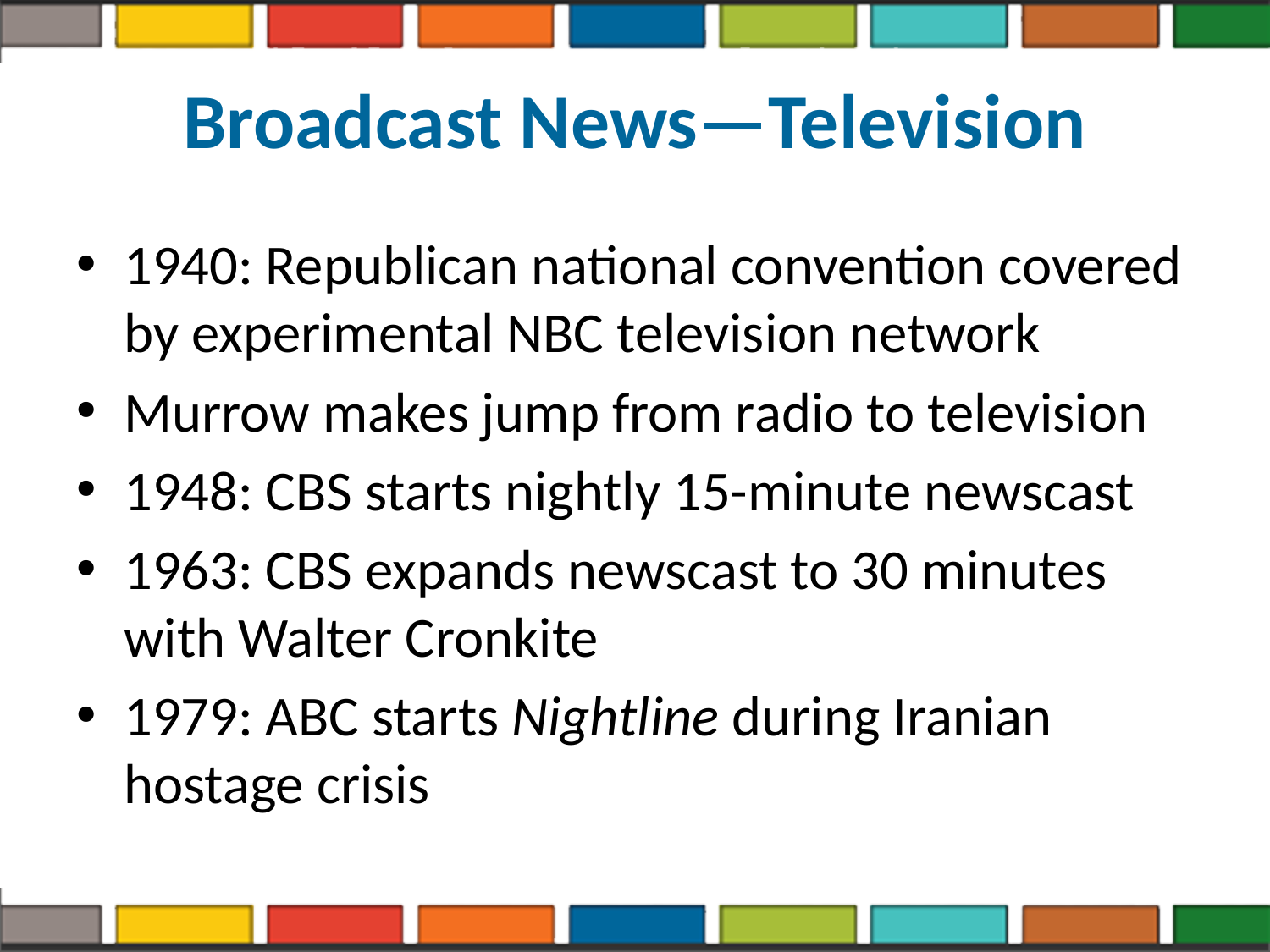

# Broadcast News—Television
1940: Republican national convention covered by experimental NBC television network
Murrow makes jump from radio to television
1948: CBS starts nightly 15-minute newscast
1963: CBS expands newscast to 30 minutes with Walter Cronkite
1979: ABC starts Nightline during Iranian hostage crisis